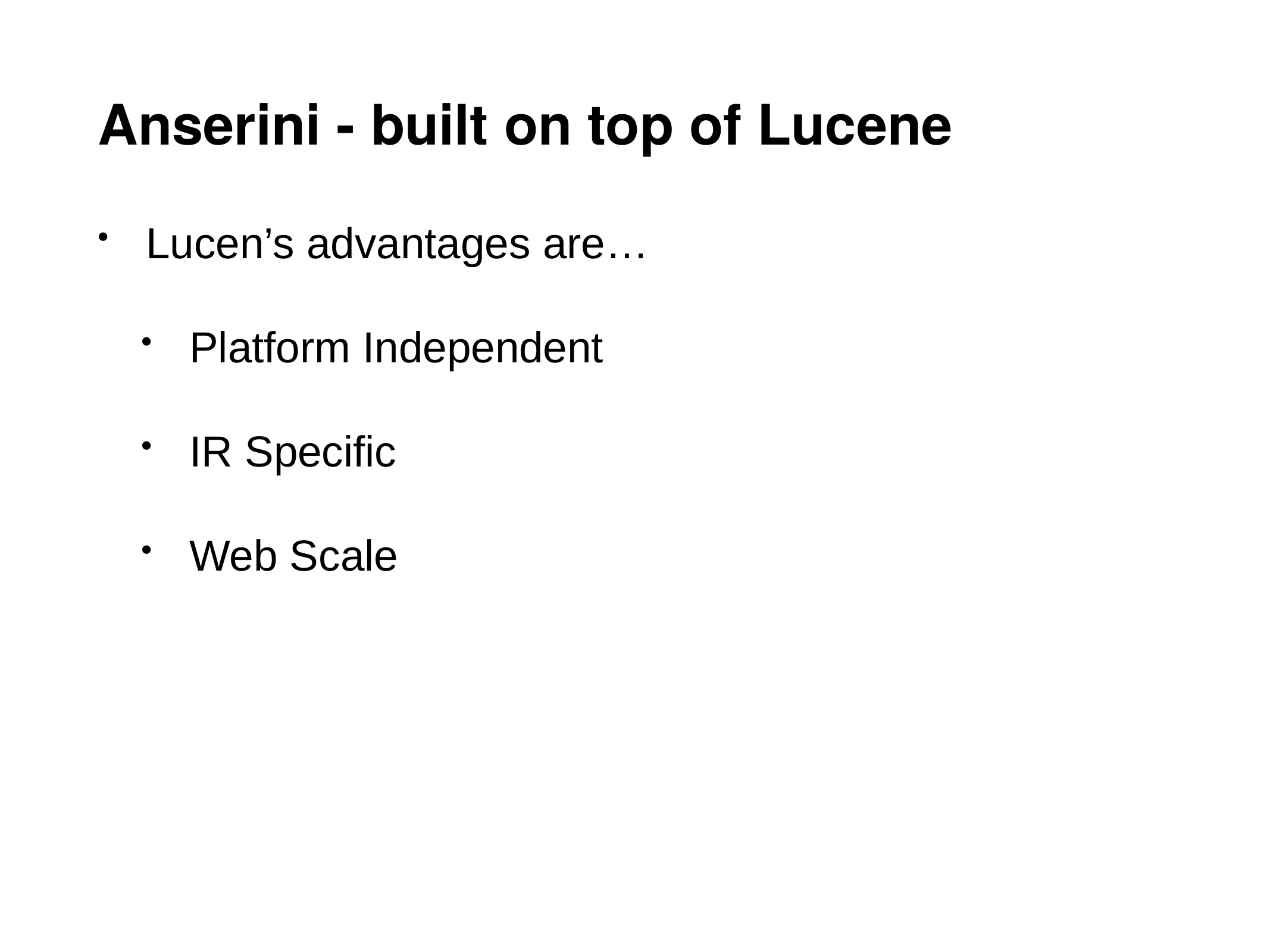

# Anserini - built on top of Lucene
Lucen’s advantages are…
Platform Independent
IR Specific
Web Scale
41